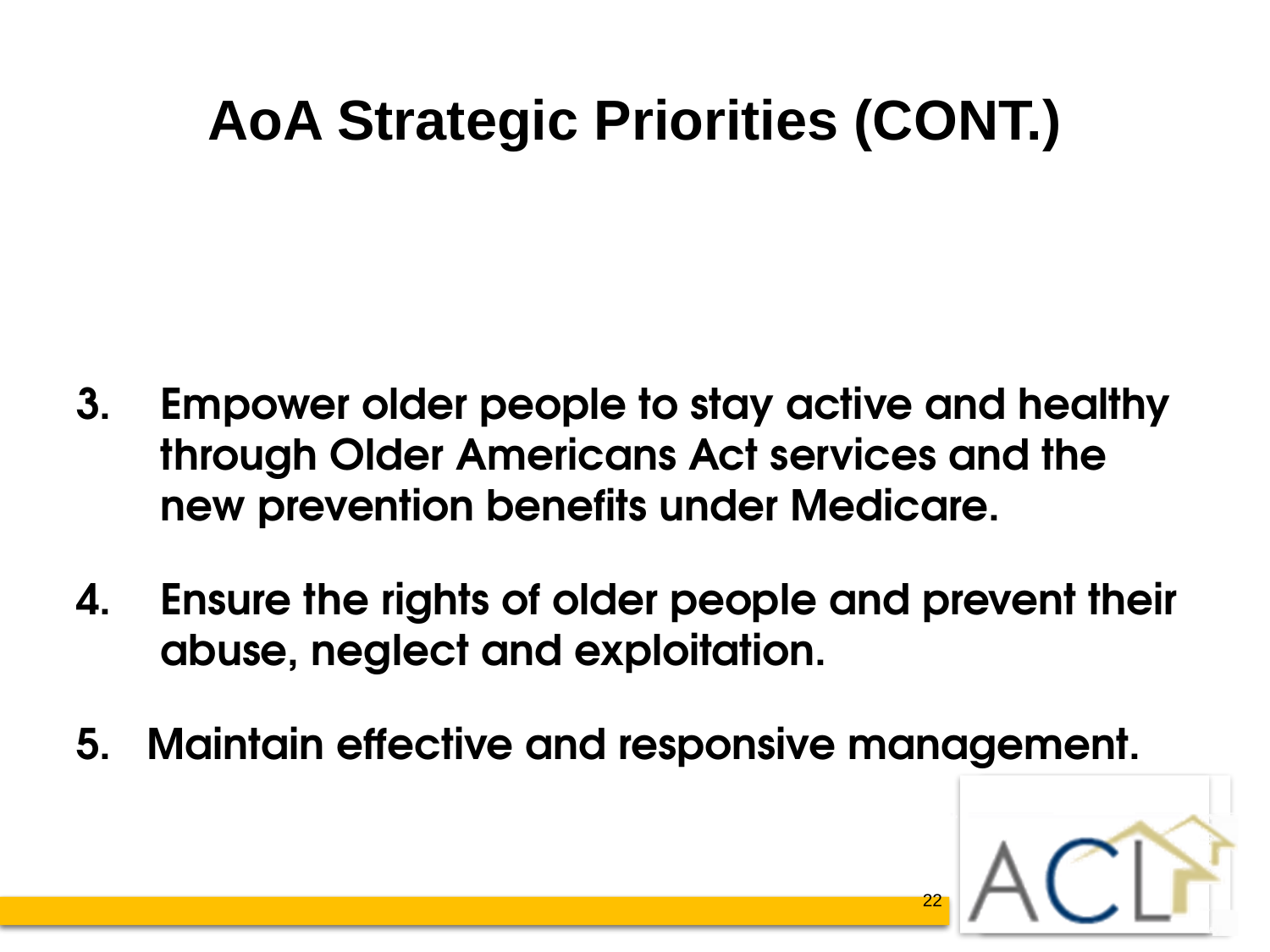

AoA Strategic Priorities (CONT.)

Empower older people to stay active and healthy through Older Americans Act services and the new prevention benefits under Medicare.

Ensure the rights of older people and prevent their abuse, neglect and exploitation.

5.   Maintain effective and responsive management.

22